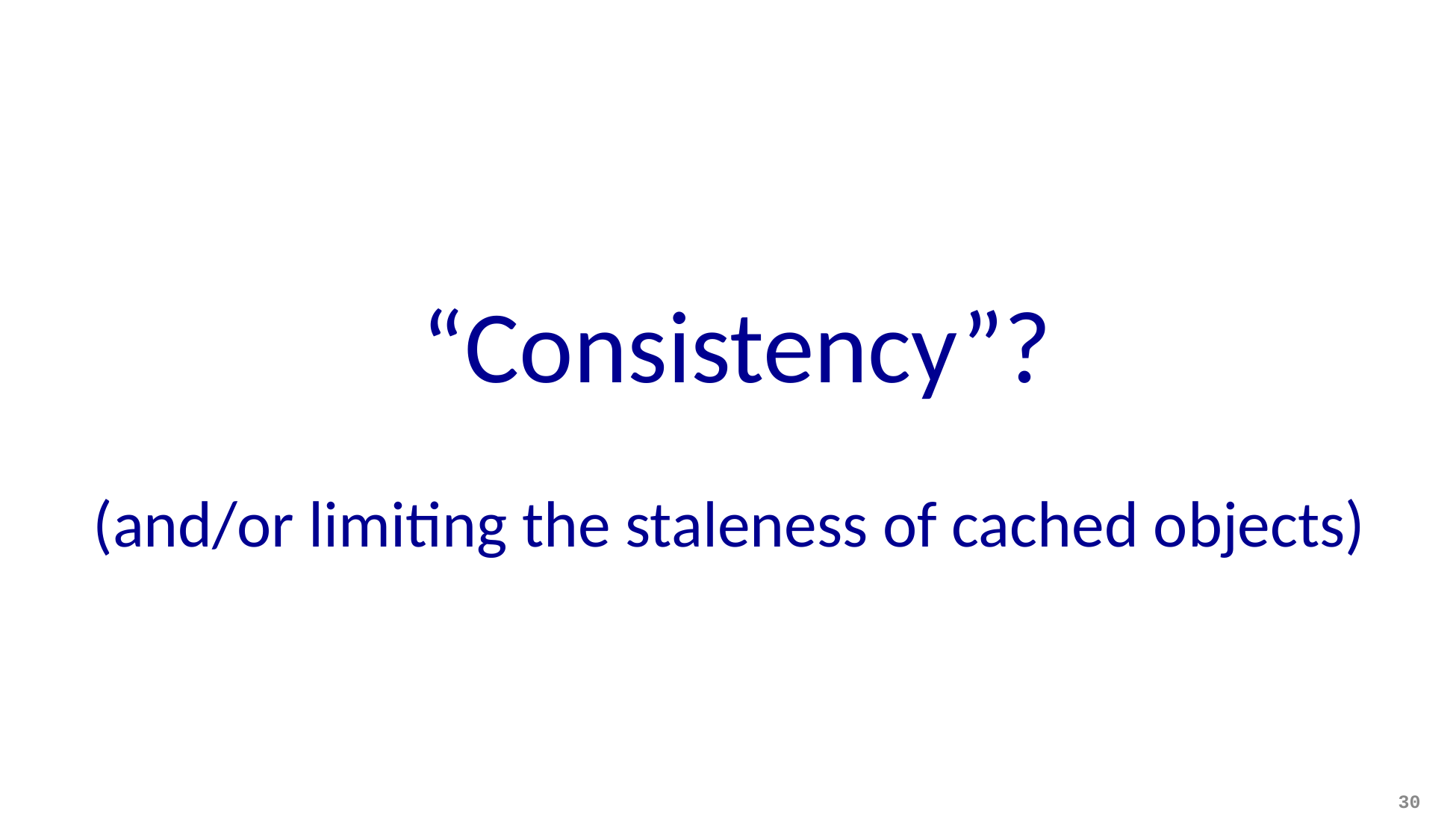

# “Consistency”? (and/or limiting the staleness of cached objects)
30